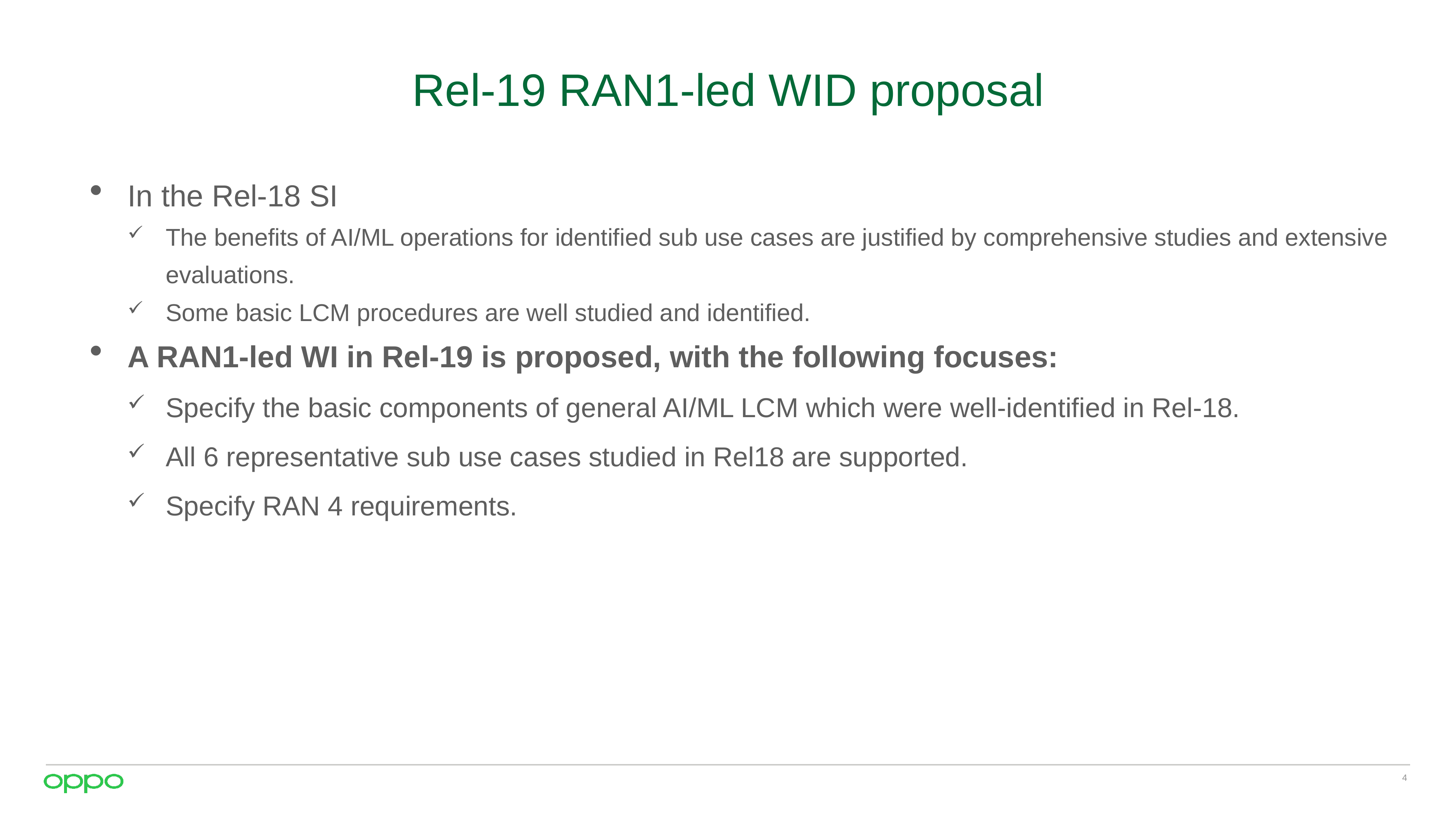

# Rel-19 RAN1-led WID proposal
In the Rel-18 SI
The benefits of AI/ML operations for identified sub use cases are justified by comprehensive studies and extensive evaluations.
Some basic LCM procedures are well studied and identified.
A RAN1-led WI in Rel-19 is proposed, with the following focuses:
Specify the basic components of general AI/ML LCM which were well-identified in Rel-18.
All 6 representative sub use cases studied in Rel18 are supported.
Specify RAN 4 requirements.